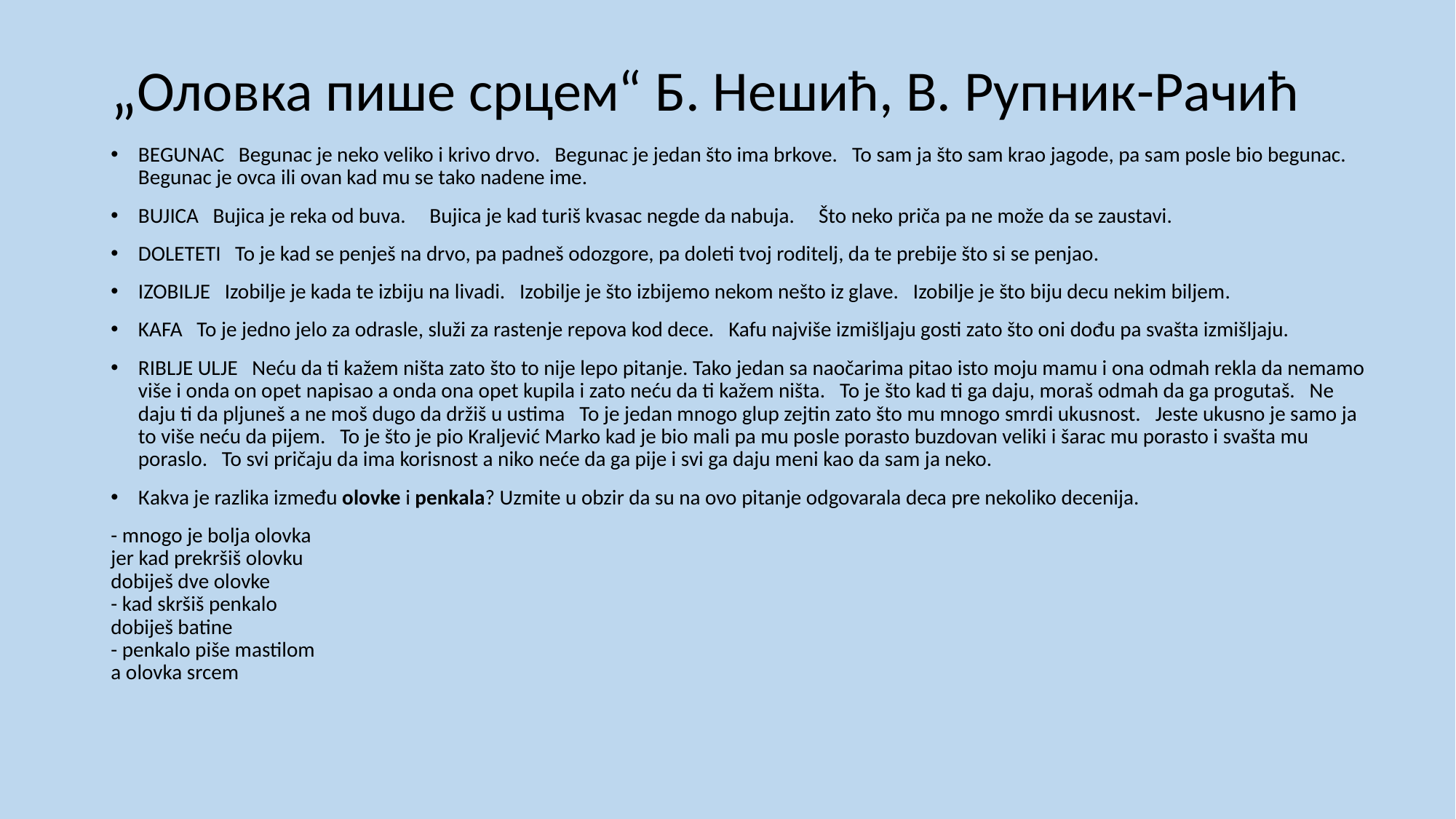

# „Оловка пише срцем“ Б. Нешић, В. Рупник-Рачић
BEGUNAC   Begunac je neko veliko i krivo drvo.   Begunac je jedan što ima brkove.   To sam ja što sam krao jagode, pa sam posle bio begunac.   Begunac je ovca ili ovan kad mu se tako nadene ime.
BUJICA   Bujica je reka od buva.     Bujica je kad turiš kvasac negde da nabuja.     Što neko priča pa ne može da se zaustavi.
DOLETETI   To je kad se penješ na drvo, pa padneš odozgore, pa doleti tvoj roditelj, da te prebije što si se penjao.
IZOBILJE   Izobilje je kada te izbiju na livadi.   Izobilje je što izbijemo nekom nešto iz glave.   Izobilje je što biju decu nekim biljem.
KAFA   To je jedno jelo za odrasle, služi za rastenje repova kod dece.   Kafu najviše izmišljaju gosti zato što oni dođu pa svašta izmišljaju.
RIBLJE ULJE   Neću da ti kažem ništa zato što to nije lepo pitanje. Tako jedan sa naočarima pitao isto moju mamu i ona odmah rekla da nemamo više i onda on opet napisao a onda ona opet kupila i zato neću da ti kažem ništa.   To je što kad ti ga daju, moraš odmah da ga progutaš.   Ne daju ti da pljuneš a ne moš dugo da držiš u ustima   To je jedan mnogo glup zejtin zato što mu mnogo smrdi ukusnost.   Jeste ukusno je samo ja to više neću da pijem.   To je što je pio Kraljević Marko kad je bio mali pa mu posle porasto buzdovan veliki i šarac mu porasto i svašta mu poraslo.   To svi pričaju da ima korisnost a niko neće da ga pije i svi ga daju meni kao da sam ja neko.
Кakva je razlika između olovke i penkala? Uzmite u obzir da su na ovo pitanje odgovarala deca pre nekoliko decenija.
- mnogo je bolja olovka
jer kad prekršiš olovku
dobiješ dve olovke
- kad skršiš penkalo
dobiješ batine
- penkalo piše mastilom
a olovka srcem